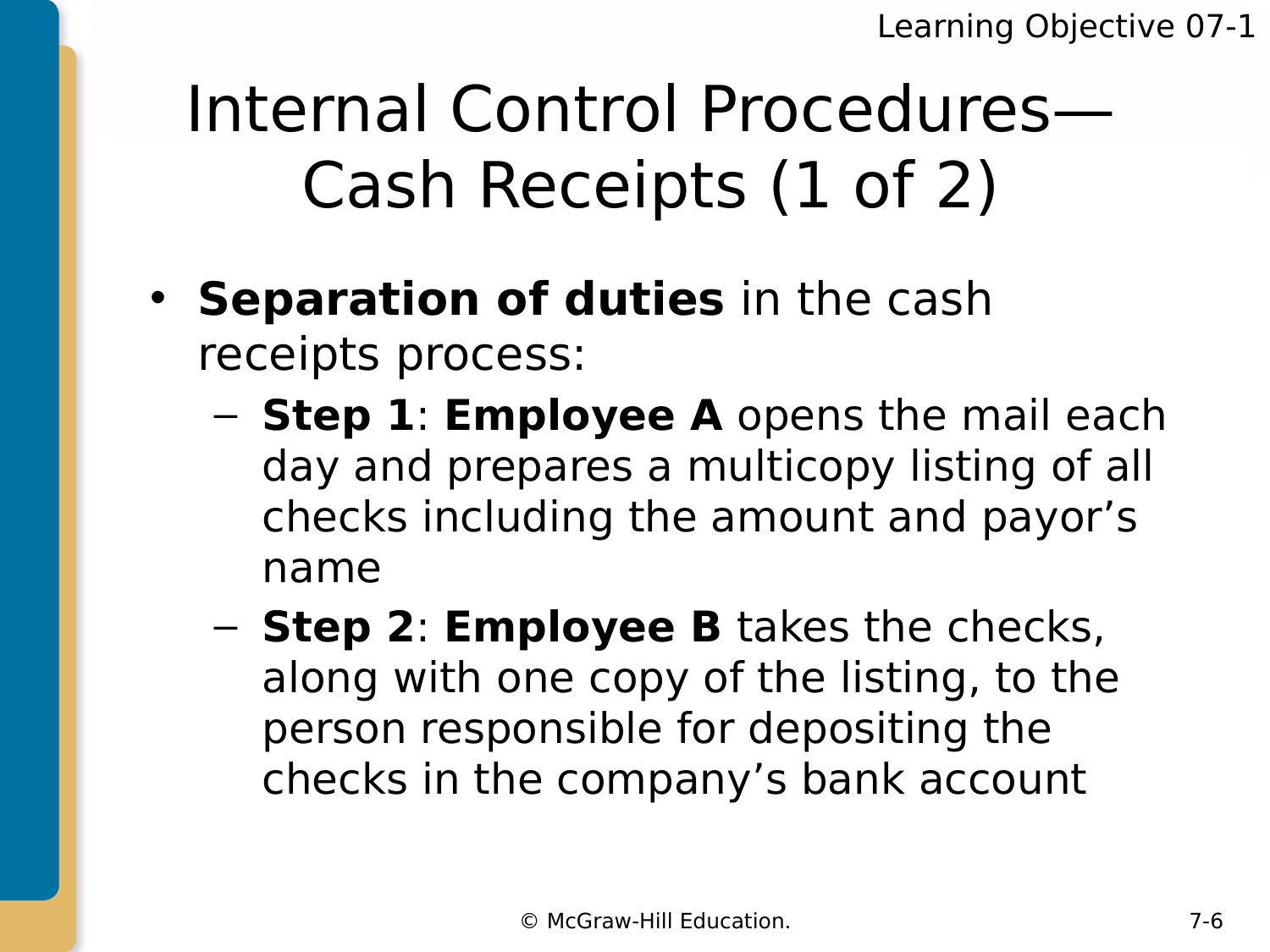

Learning Objective 07-1
# Internal Control Procedures—Cash Receipts (1 of 2)
Separation of duties in the cash receipts process:
Step 1: Employee A opens the mail each day and prepares a multicopy listing of all checks including the amount and payor’s name
Step 2: Employee B takes the checks, along with one copy of the listing, to the person responsible for depositing the checks in the company’s bank account